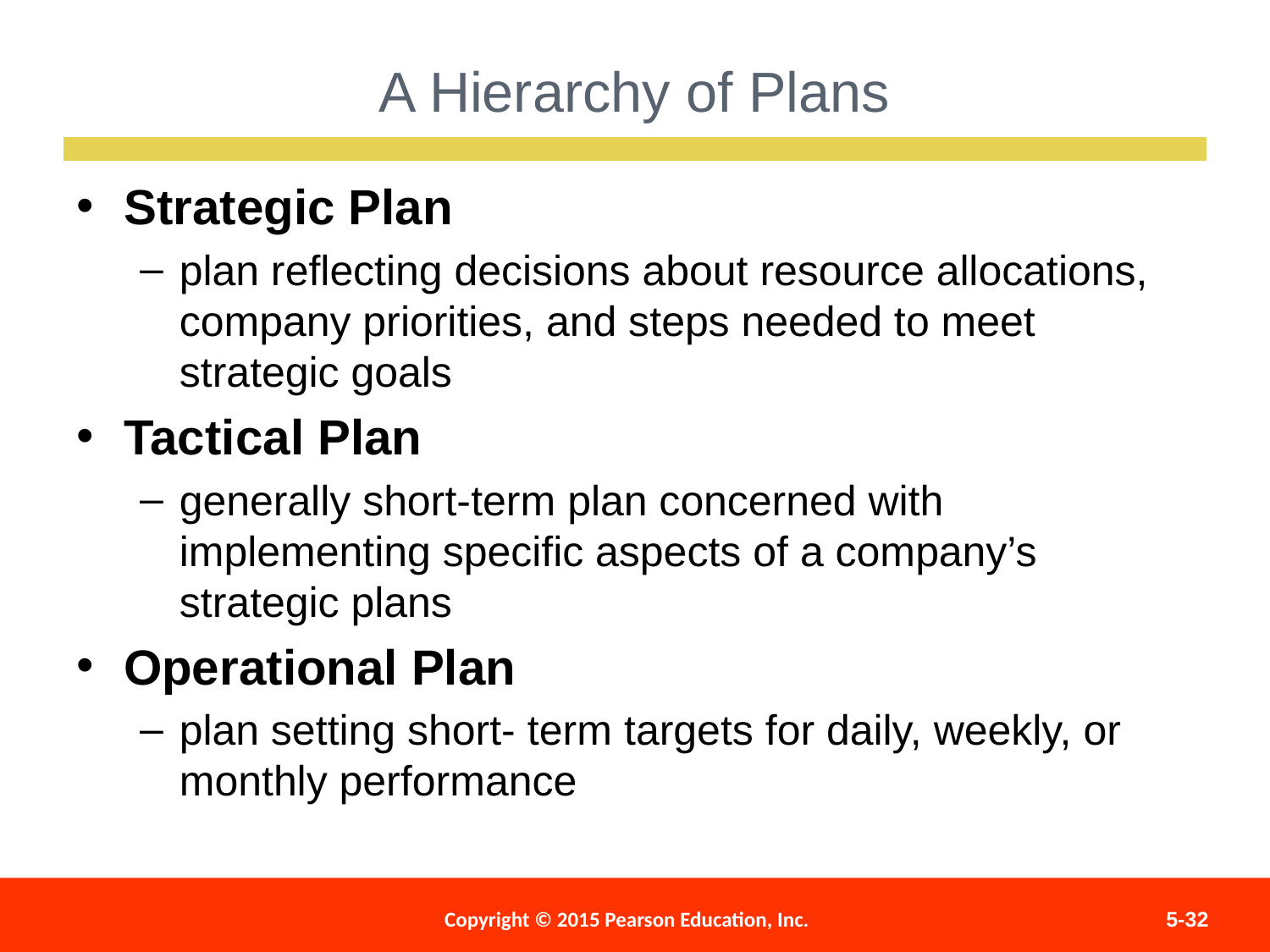

A Hierarchy of Plans
Strategic Plan
plan reflecting decisions about resource allocations, company priorities, and steps needed to meet strategic goals
Tactical Plan
generally short-term plan concerned with implementing specific aspects of a company’s strategic plans
Operational Plan
plan setting short- term targets for daily, weekly, or monthly performance